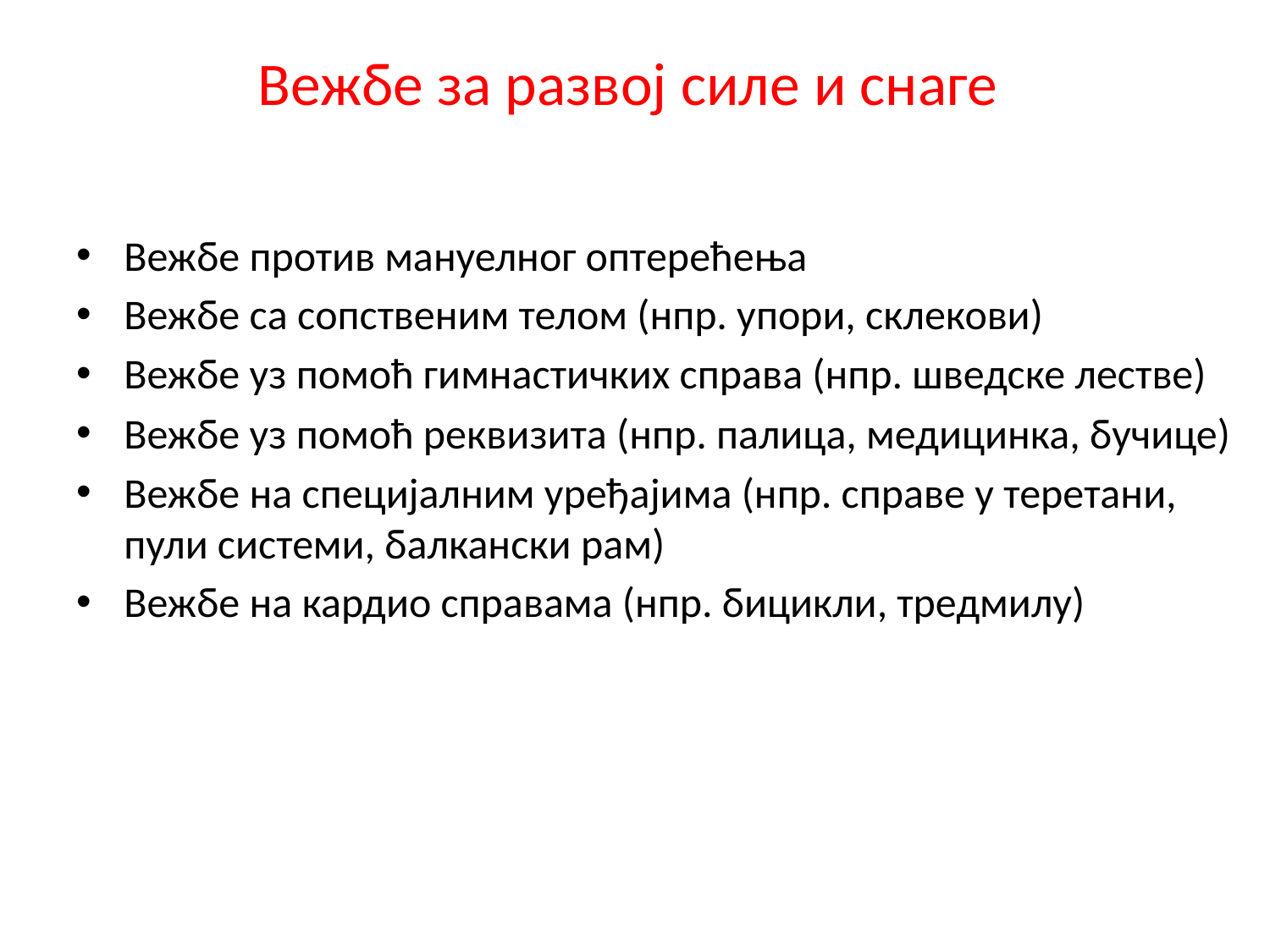

# Вежбе за развој силе и снаге
Вежбе против мануелног оптерећења
Вежбе са сопственим телом (нпр. упори, склекови)
Вежбе уз помоћ гимнастичких справа (нпр. шведске лестве)
Вежбе уз помоћ реквизита (нпр. палица, медицинка, бучице)
Вежбе на специјалним уређајима (нпр. справе у теретани, пули системи, балкански рам)
Вежбе на кардио справама (нпр. бицикли, тредмилу)